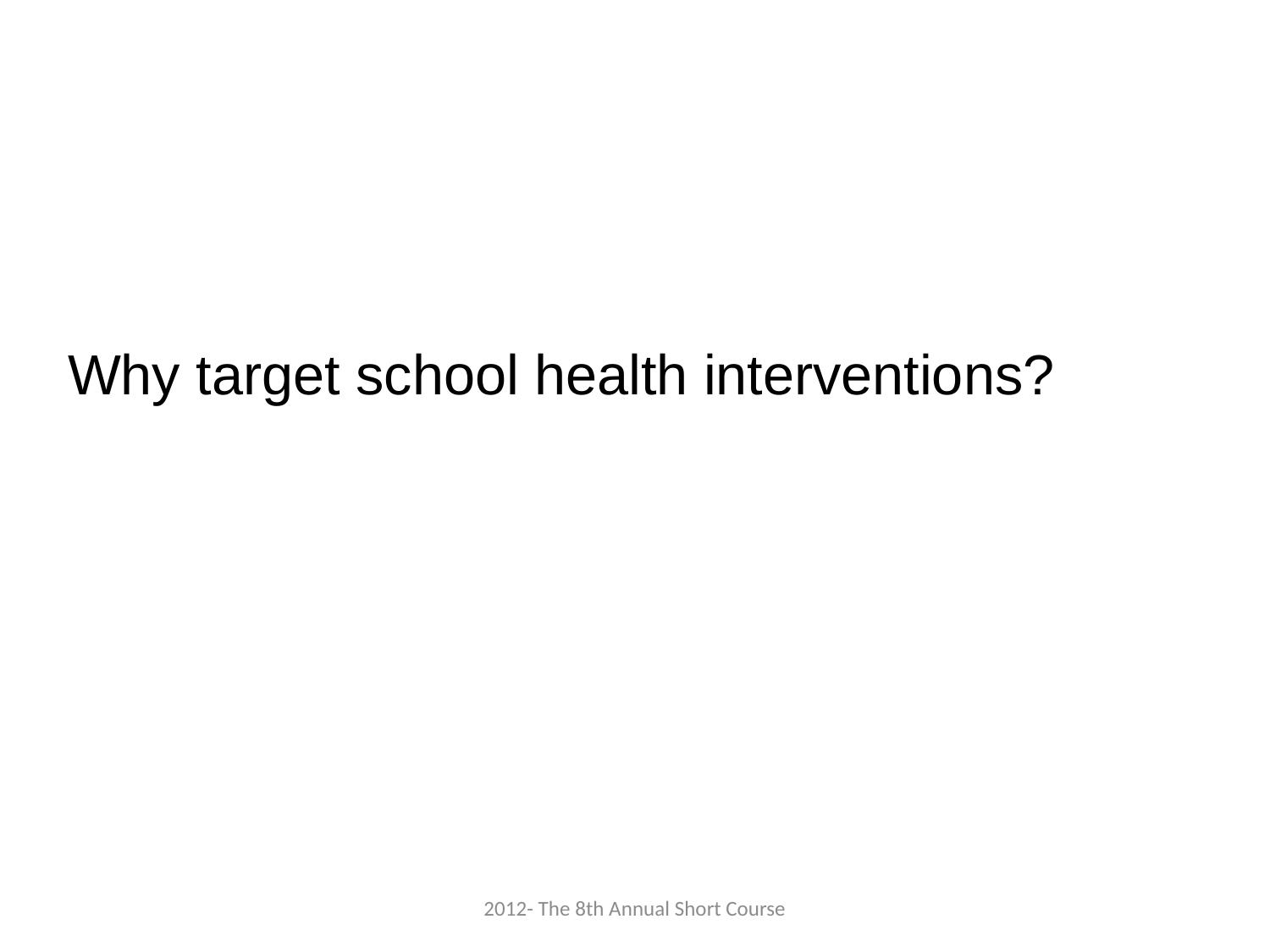

# Why target school health interventions?
2012- The 8th Annual Short Course